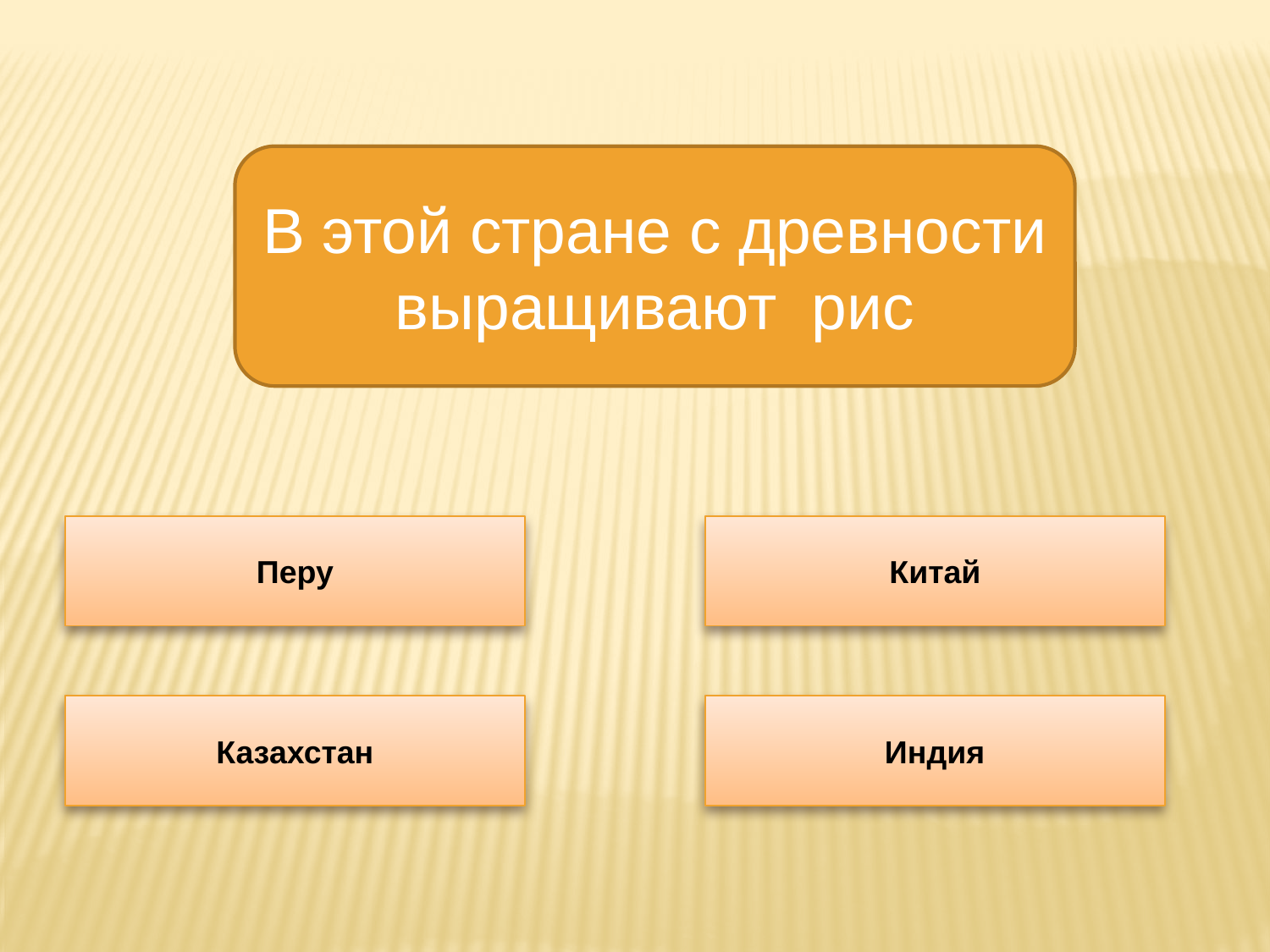

В этой стране с древности выращивают  рис
Перу
Китай
Казахстан
Индия